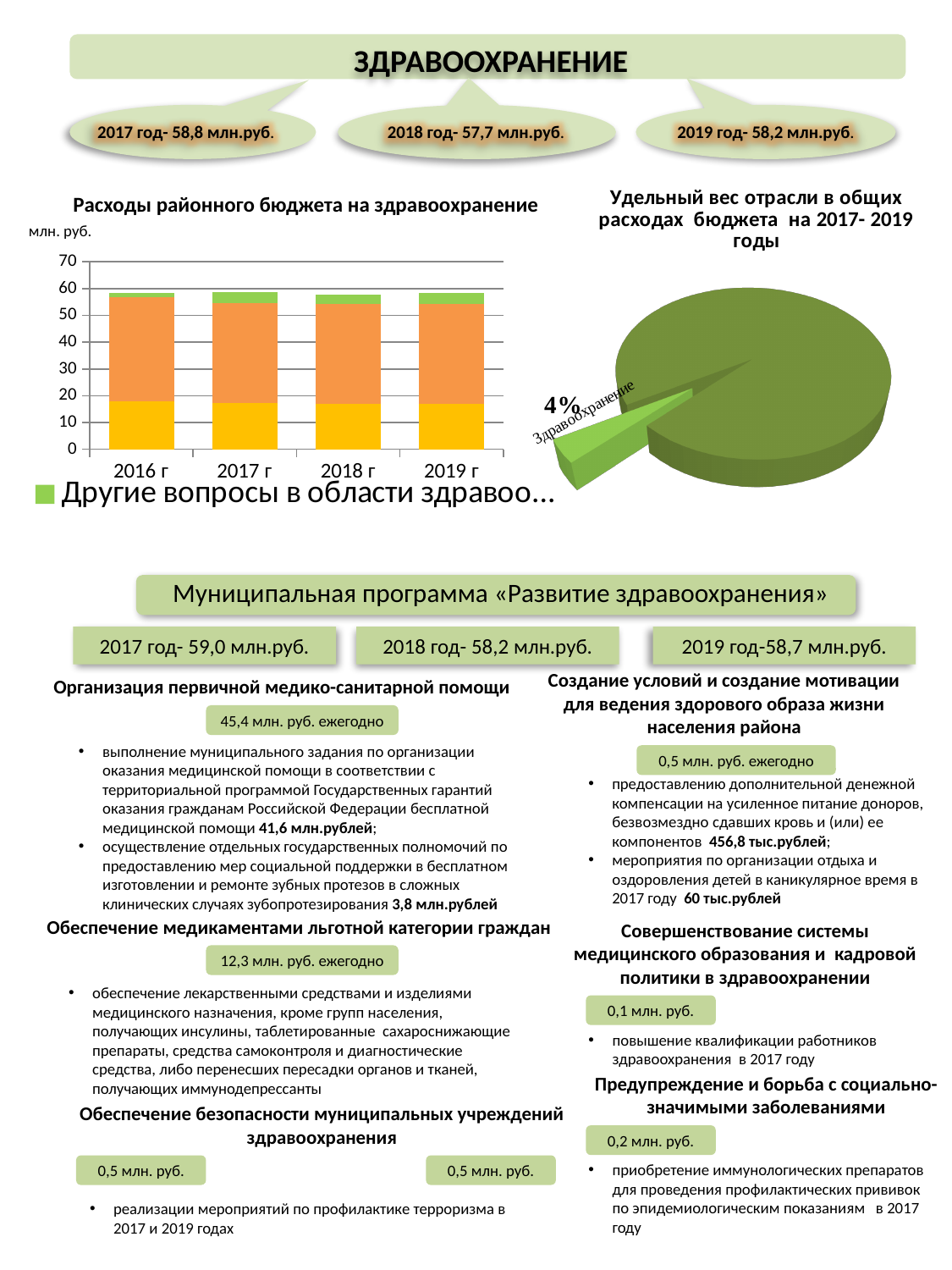

ЗДРАВООХРАНЕНИЕ

2017 год- 58,8 млн.руб.
2018 год- 57,7 млн.руб.
2019 год- 58,2 млн.руб.

[unsupported chart]

Расходы районного бюджета на здравоохранение
млн. руб.

### Chart

| Category | Стационарная помощь | Амбулаторная помощь | Другие вопросы в области здравоохранения  |
|---|---|---|---|
| 2016 г | 17.8 | 39.0 | 1.5 |
| 2017 г | 17.3 | 37.2 | 4.3 |
| 2018 г | 16.9 | 37.2 | 3.6 |
| 2019 г | 16.9 | 37.2 | 4.1 |
Муниципальная программа «Развитие здравоохранения»

2017 год- 59,0 млн.руб.
2018 год- 58,2 млн.руб.
2019 год-58,7 млн.руб.
Создание условий и создание мотивации для ведения здорового образа жизни населения района
Организация первичной медико-санитарной помощи
45,4 млн. руб. ежегодно
выполнение муниципального задания по организации оказания медицинской помощи в соответствии с территориальной программой Государственных гарантий оказания гражданам Российской Федерации бесплатной медицинской помощи 41,6 млн.рублей;
осуществление отдельных государственных полномочий по предоставлению мер социальной поддержки в бесплатном изготовлении и ремонте зубных протезов в сложных клинических случаях зубопротезирования 3,8 млн.рублей

0,5 млн. руб. ежегодно
предоставлению дополнительной денежной компенсации на усиленное питание доноров, безвозмездно сдавших кровь и (или) ее компонентов  456,8 тыс.рублей;
мероприятия по организации отдыха и оздоровления детей в каникулярное время в 2017 году  60 тыс.рублей
Обеспечение медикаментами льготной категории граждан
Совершенствование системы медицинского образования и  кадровой политики в здравоохранении
12,3 млн. руб. ежегодно
обеспечение лекарственными средствами и изделиями медицинского назначения, кроме групп населения, получающих инсулины, таблетированные  сахароснижающие препараты, средства самоконтроля и диагностические средства, либо перенесших пересадки органов и тканей,  получающих иммунодепрессанты
0,1 млн. руб.
повышение квалификации работников здравоохранения  в 2017 году
Предупреждение и борьба с социально-значимыми заболеваниями
Обеспечение безопасности муниципальных учреждений здравоохранения
0,2 млн. руб.
приобретение иммунологических препаратов для проведения профилактических прививок по эпидемиологическим показаниям   в 2017 году
0,5 млн. руб.
0,5 млн. руб.

реализации мероприятий по профилактике терроризма в 2017 и 2019 годах